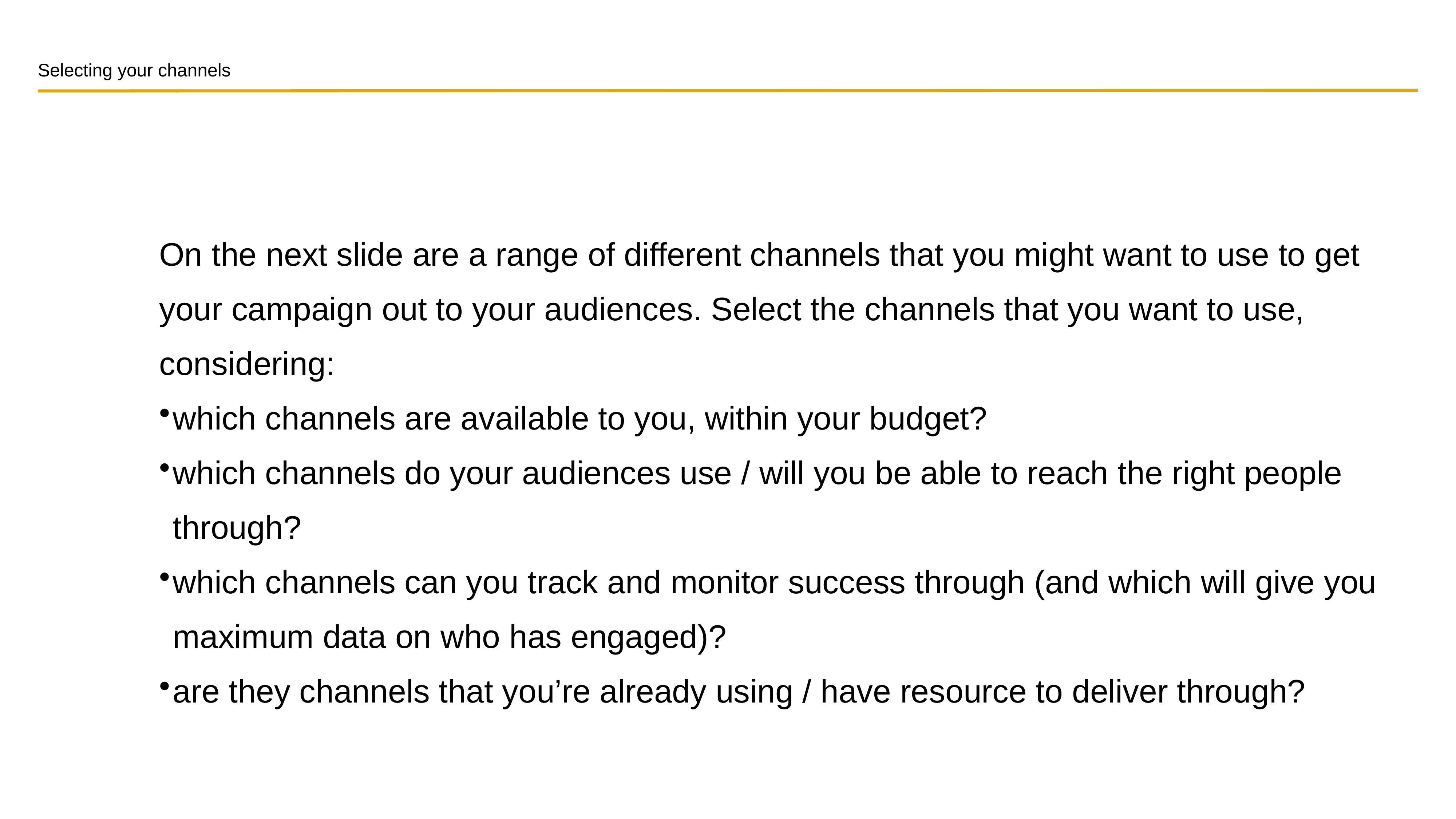

Selecting your channels
On the next slide are a range of different channels that you might want to use to get your campaign out to your audiences. Select the channels that you want to use, considering:
which channels are available to you, within your budget?
which channels do your audiences use / will you be able to reach the right people through?
which channels can you track and monitor success through (and which will give you maximum data on who has engaged)?
are they channels that you’re already using / have resource to deliver through?